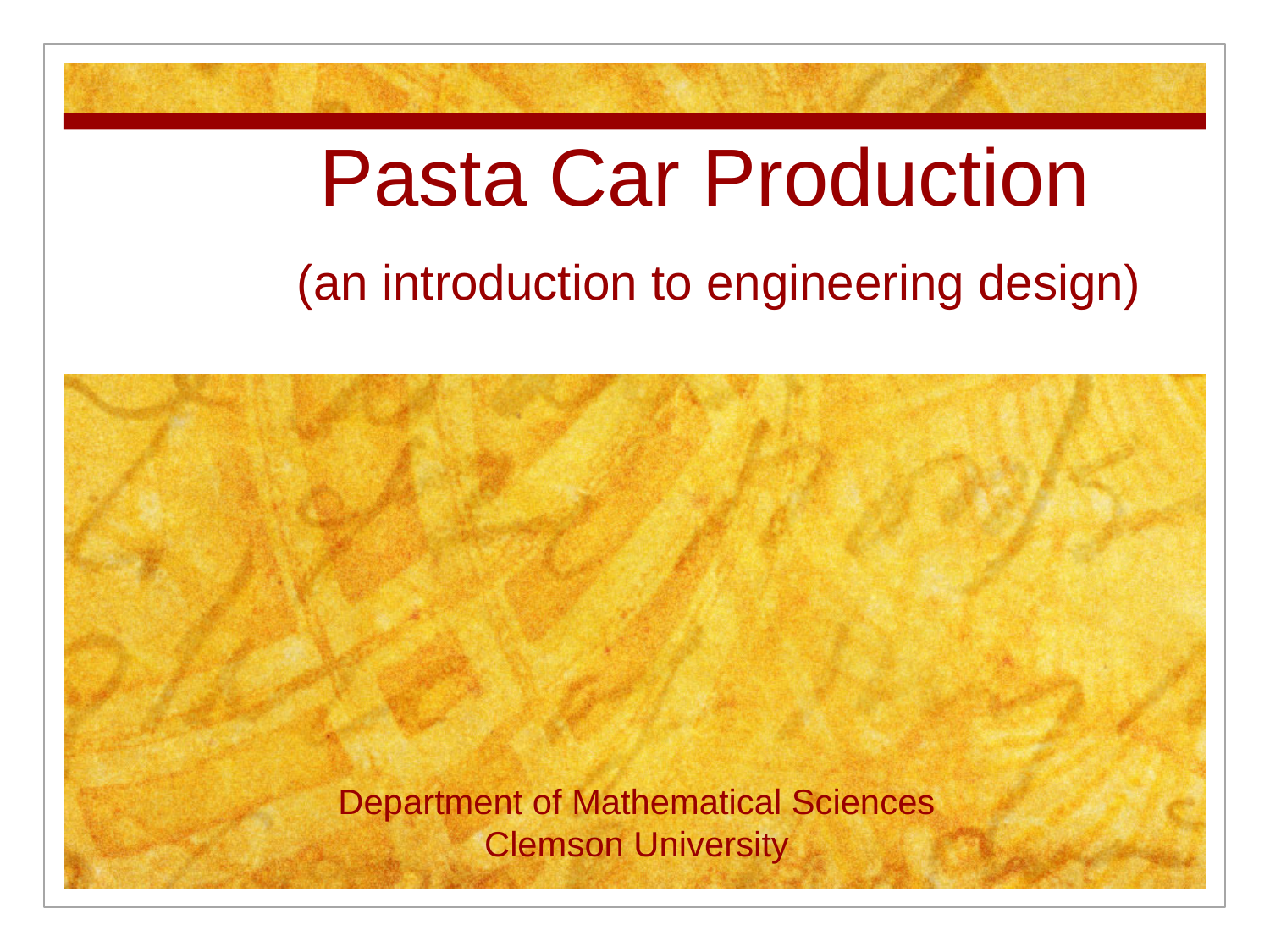

# Pasta Car Production (an introduction to engineering design)
Department of Mathematical Sciences
Clemson University